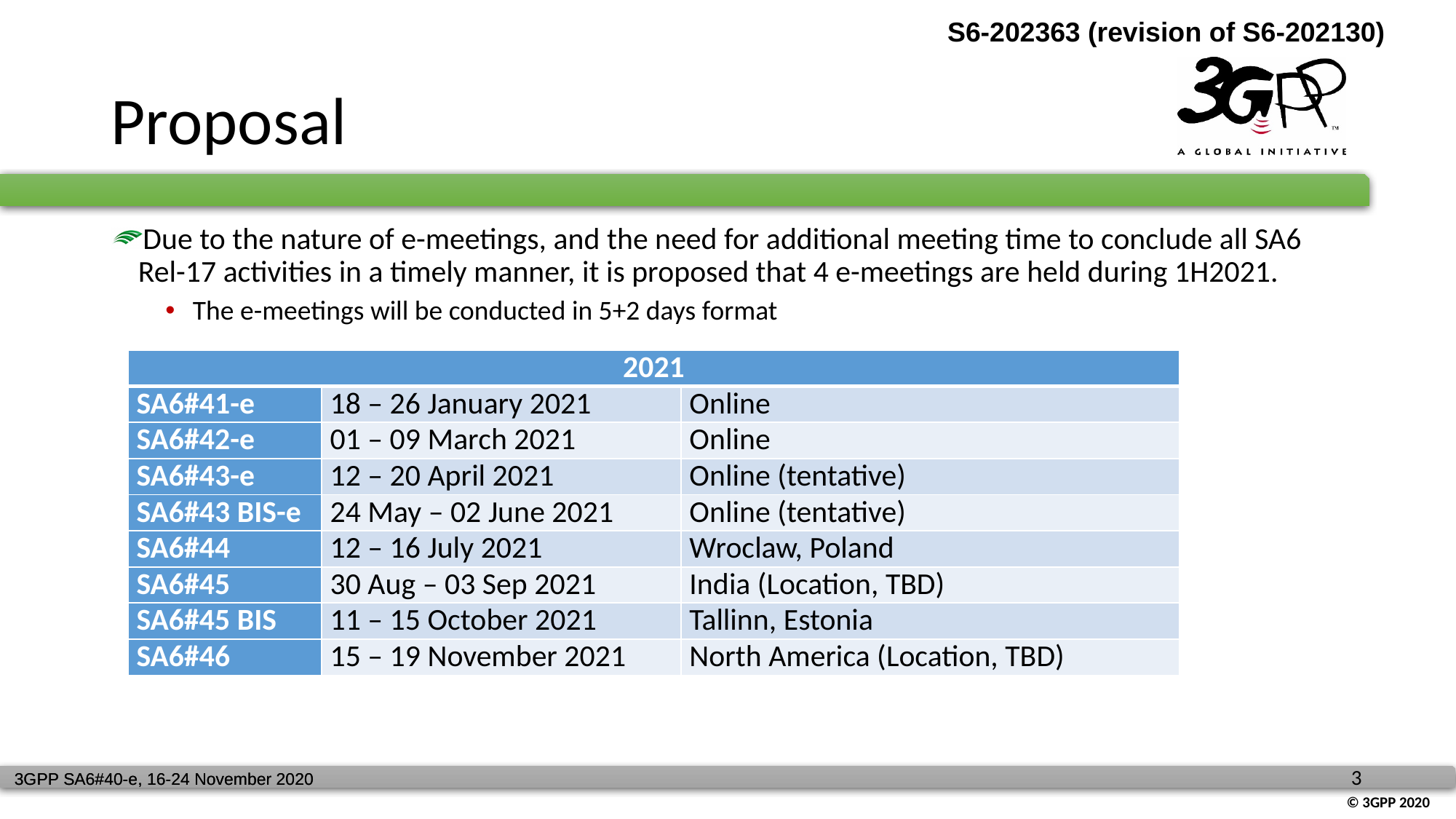

# Proposal
Due to the nature of e-meetings, and the need for additional meeting time to conclude all SA6 Rel-17 activities in a timely manner, it is proposed that 4 e-meetings are held during 1H2021.
The e-meetings will be conducted in 5+2 days format
| 2021 |  |  |
| --- | --- | --- |
| SA6#41-e | 18 – 26 January 2021 | Online |
| SA6#42-e | 01 – 09 March 2021 | Online |
| SA6#43-e | 12 – 20 April 2021 | Online (tentative) |
| SA6#43 BIS-e | 24 May – 02 June 2021 | Online (tentative) |
| SA6#44 | 12 – 16 July 2021 | Wroclaw, Poland |
| SA6#45 | 30 Aug – 03 Sep 2021 | India (Location, TBD) |
| SA6#45 BIS | 11 – 15 October 2021 | Tallinn, Estonia |
| SA6#46 | 15 – 19 November 2021 | North America (Location, TBD) |